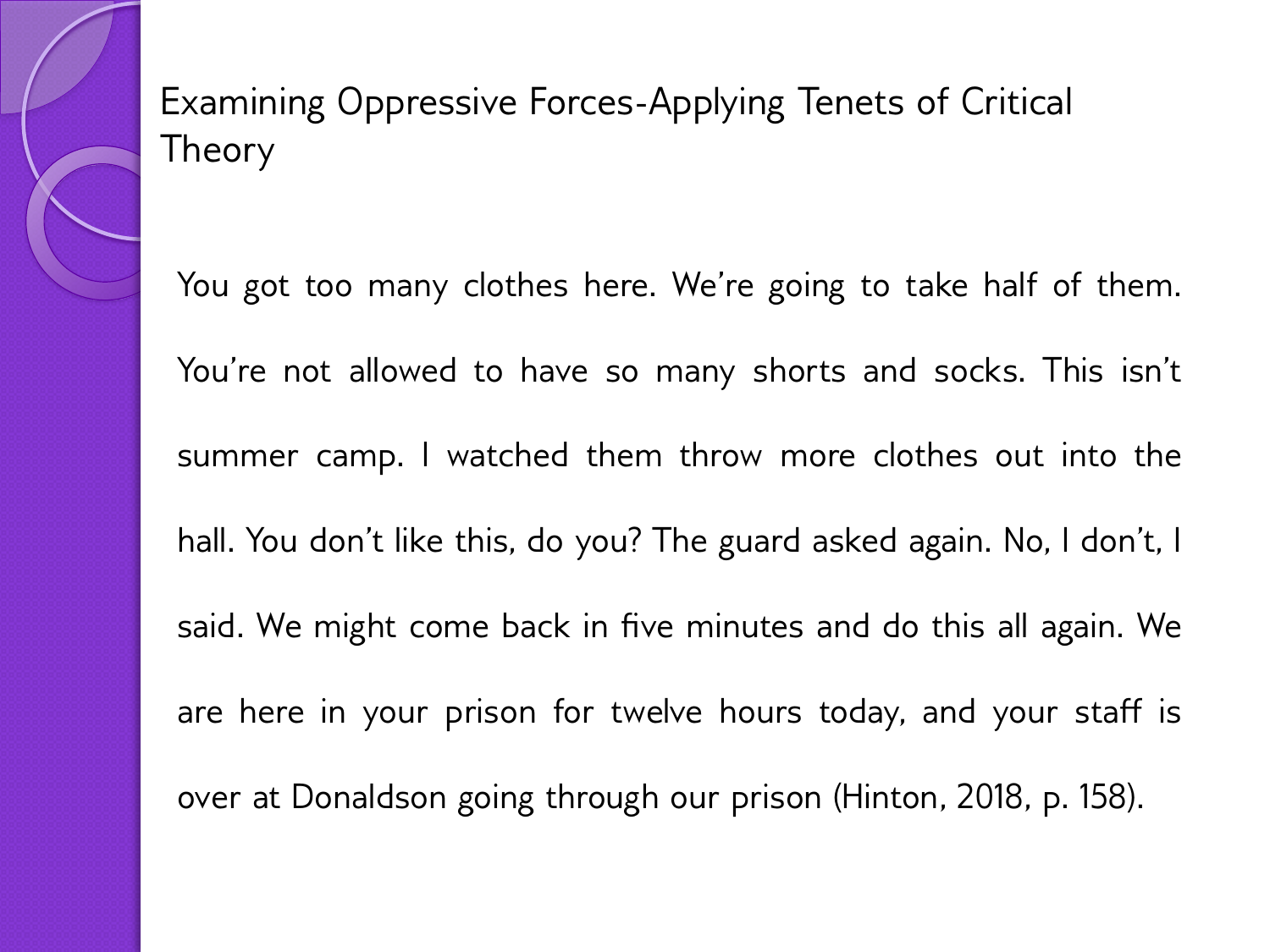

# Examining Oppressive Forces-Applying Tenets of Critical Theory
You got too many clothes here. We’re going to take half of them. You’re not allowed to have so many shorts and socks. This isn’t summer camp. I watched them throw more clothes out into the hall. You don’t like this, do you? The guard asked again. No, I don’t, I said. We might come back in five minutes and do this all again. We are here in your prison for twelve hours today, and your staff is over at Donaldson going through our prison (Hinton, 2018, p. 158).